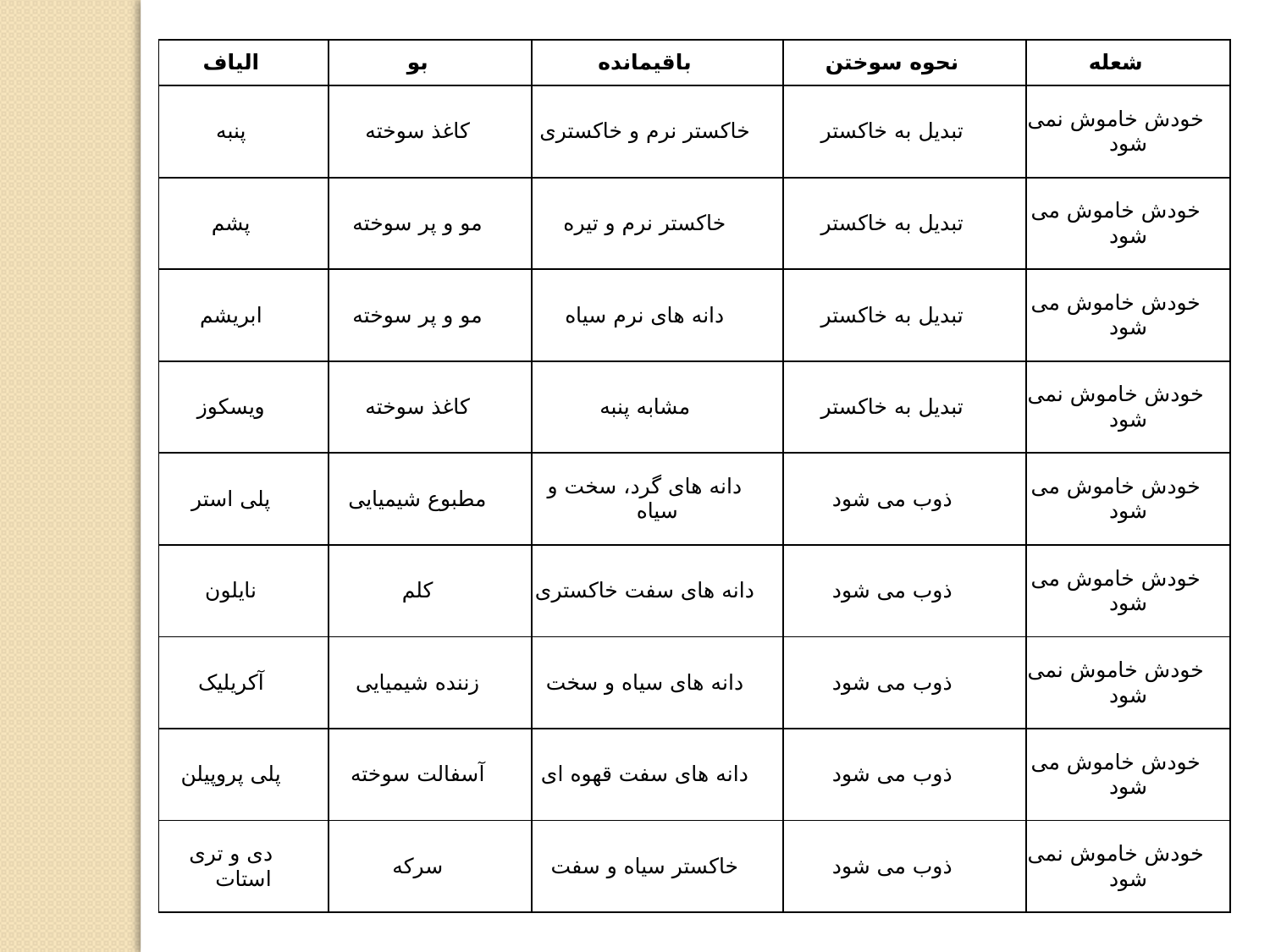

| الیاف | بو | باقیمانده | نحوه سوختن | شعله |
| --- | --- | --- | --- | --- |
| پنبه | کاغذ سوخته | خاکستر نرم و خاکستری | تبدیل به خاکستر | خودش خاموش نمی شود |
| پشم | مو و پر سوخته | خاکستر نرم و تیره | تبدیل به خاکستر | خودش خاموش می شود |
| ابریشم | مو و پر سوخته | دانه های نرم سیاه | تبدیل به خاکستر | خودش خاموش می شود |
| ویسکوز | کاغذ سوخته | مشابه پنبه | تبدیل به خاکستر | خودش خاموش نمی شود |
| پلی استر | مطبوع شیمیایی | دانه های گرد، سخت و سیاه | ذوب می شود | خودش خاموش می شود |
| نایلون | کلم | دانه های سفت خاکستری | ذوب می شود | خودش خاموش می شود |
| آکریلیک | زننده شیمیایی | دانه های سیاه و سخت | ذوب می شود | خودش خاموش نمی شود |
| پلی پروپیلن | آسفالت سوخته | دانه های سفت قهوه ای | ذوب می شود | خودش خاموش می شود |
| دی و تری استات | سرکه | خاکستر سیاه و سفت | ذوب می شود | خودش خاموش نمی شود |